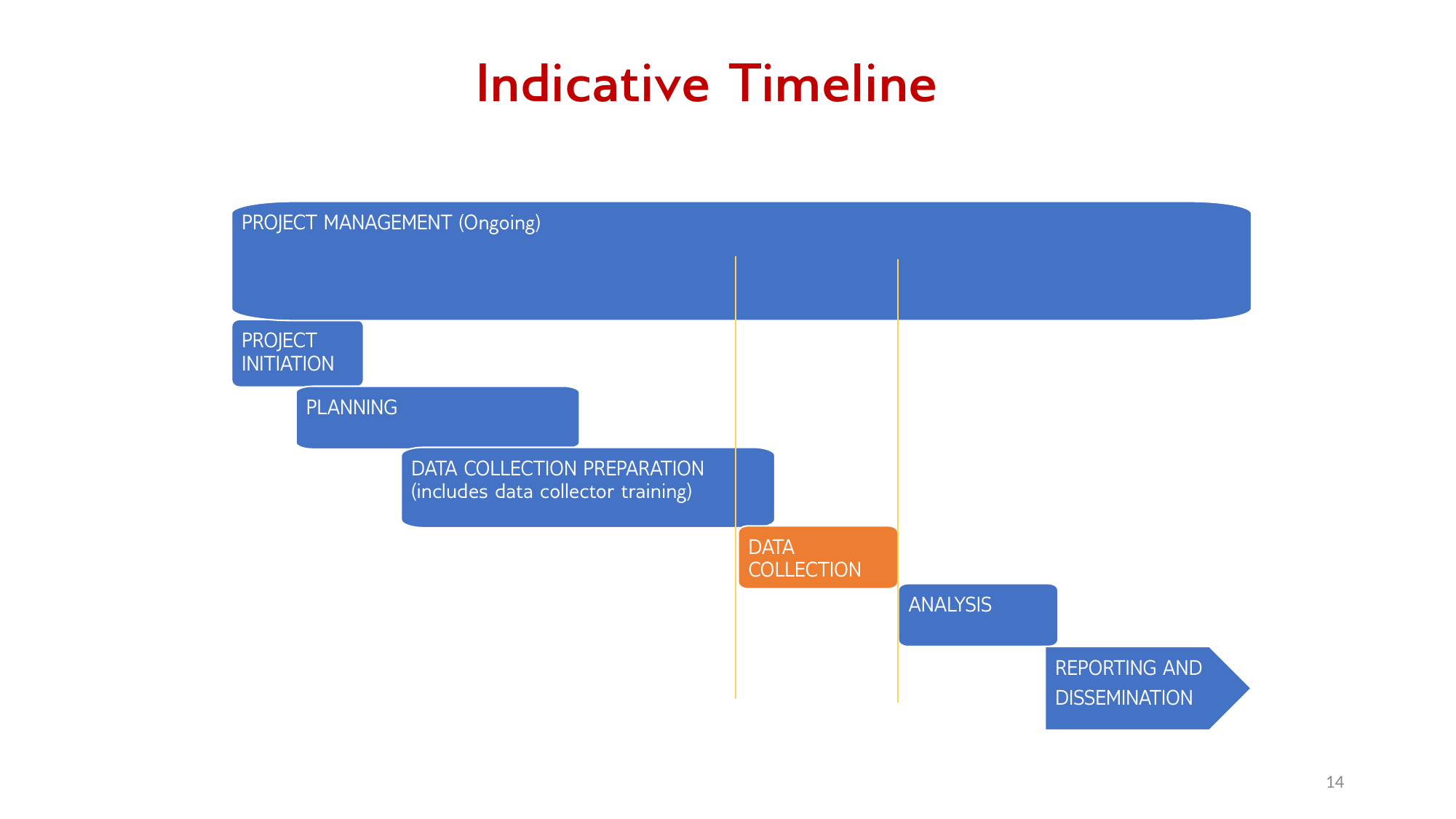

Indicative Timeline

PROJECT MANAGEMENT (Ongoing)
PROJECT INITIATION
PLANNING

DATA COLLECTION PREPARATION (includes data collector training)
DATA COLLECTION
ANALYSIS
REPORTING AND
DISSEMINATION
14